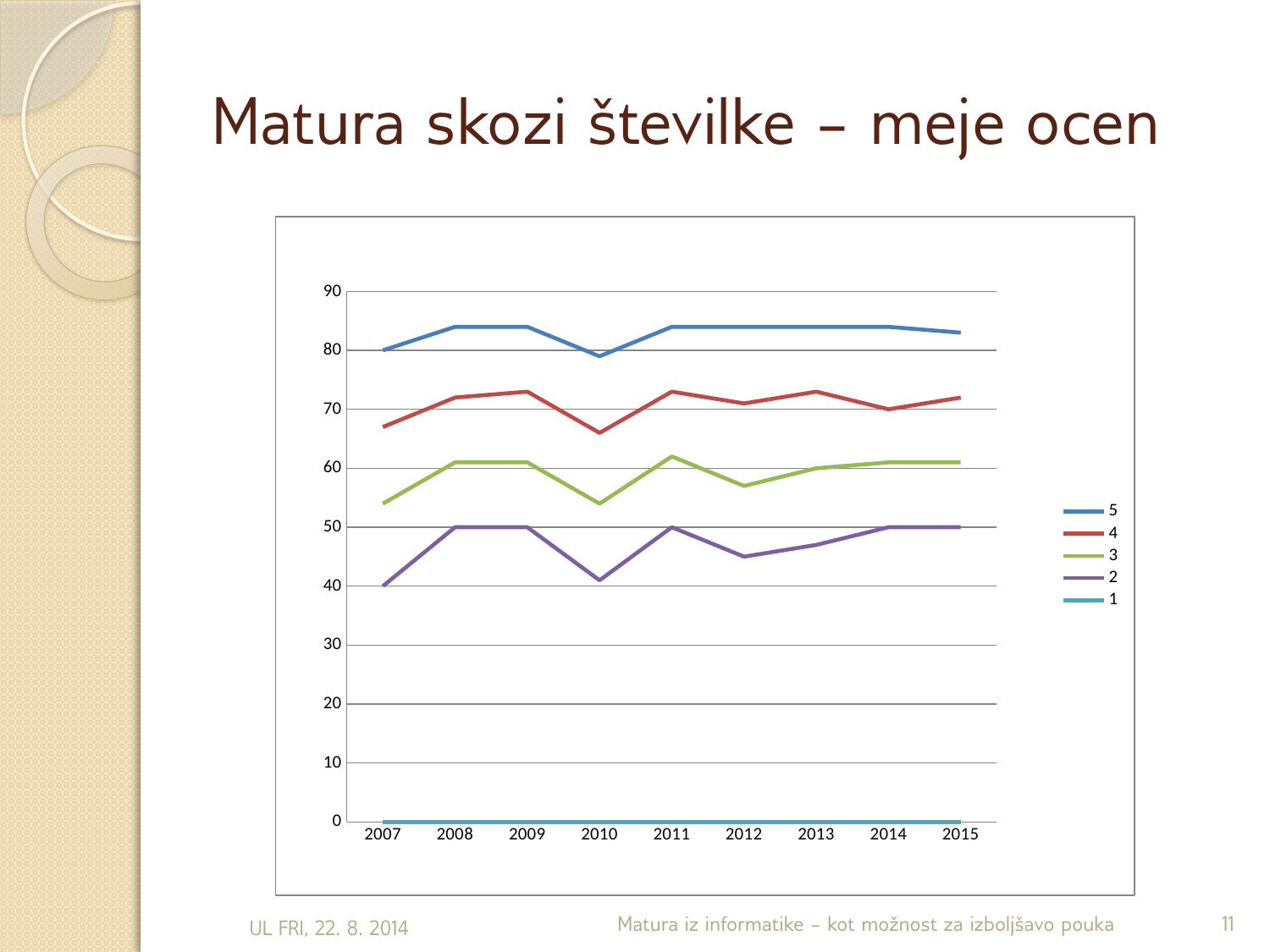

# Matura skozi številke – meje ocen

### Chart

| Category | 5 | 4 | 3 | 2 | 1 |
|---|---|---|---|---|---|
| 2007.0 | 80.0 | 67.0 | 54.0 | 40.0 | 0.0 |
| 2008.0 | 84.0 | 72.0 | 61.0 | 50.0 | 0.0 |
| 2009.0 | 84.0 | 73.0 | 61.0 | 50.0 | 0.0 |
| 2010.0 | 79.0 | 66.0 | 54.0 | 41.0 | 0.0 |
| 2011.0 | 84.0 | 73.0 | 62.0 | 50.0 | 0.0 |
| 2012.0 | 84.0 | 71.0 | 57.0 | 45.0 | 0.0 |
| 2013.0 | 84.0 | 73.0 | 60.0 | 47.0 | 0.0 |
| 2014.0 | 84.0 | 70.0 | 61.0 | 50.0 | 0.0 |
| 2015.0 | 83.0 | 72.0 | 61.0 | 50.0 | 0.0 |
Matura iz informatike – kot možnost za izboljšavo pouka
11
UL FRI, 22. 8. 2014